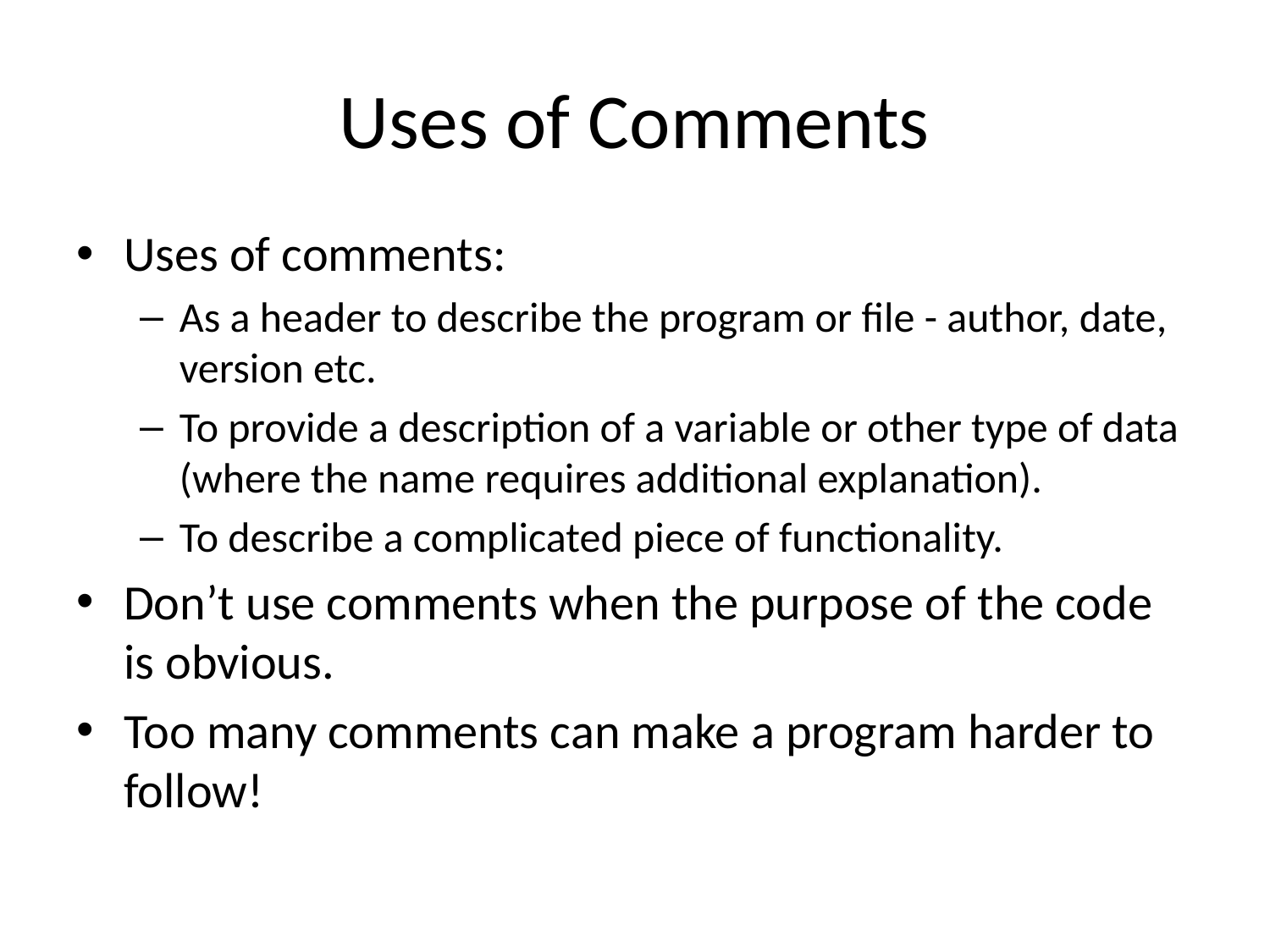

# Uses of Comments
Uses of comments:
As a header to describe the program or file - author, date, version etc.
To provide a description of a variable or other type of data (where the name requires additional explanation).
To describe a complicated piece of functionality.
Don’t use comments when the purpose of the code is obvious.
Too many comments can make a program harder to follow!